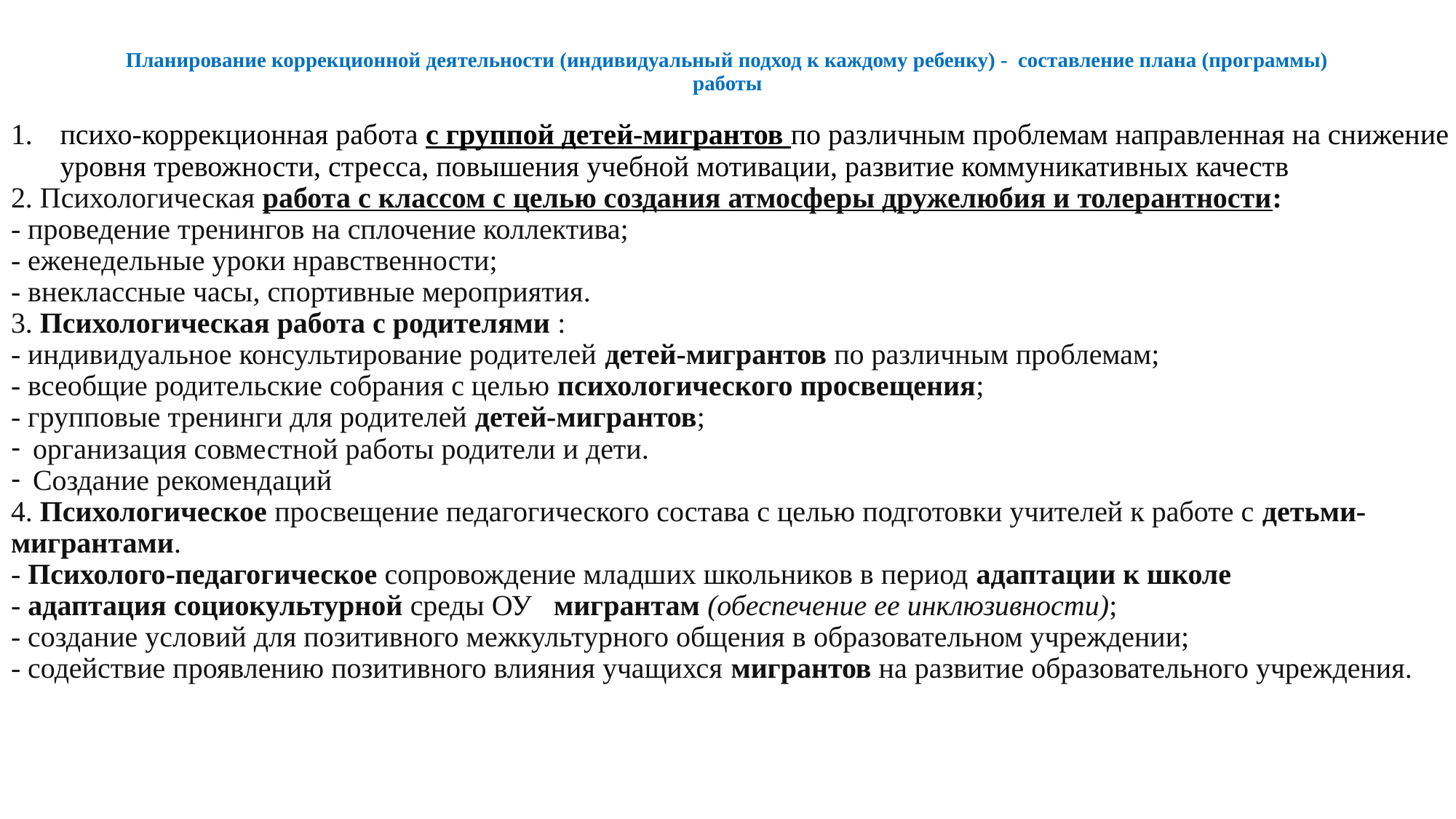

# Планирование коррекционной деятельности (индивидуальный подход к каждому ребенку) -  составление плана (программы) работы
психо-коррекционная работа с группой детей-мигрантов по различным проблемам направленная на снижение уровня тревожности, стресса, повышения учебной мотивации, развитие коммуникативных качеств
2. Психологическая работа с классом с целью создания атмосферы дружелюбия и толерантности:
- проведение тренингов на сплочение коллектива;
- еженедельные уроки нравственности;
- внеклассные часы, спортивные мероприятия.
3. Психологическая работа с родителями :
- индивидуальное консультирование родителей детей-мигрантов по различным проблемам;
- всеобщие родительские собрания с целью психологического просвещения;
- групповые тренинги для родителей детей-мигрантов;
организация совместной работы родители и дети.
Создание рекомендаций
4. Психологическое просвещение педагогического состава с целью подготовки учителей к работе с детьми-мигрантами.
- Психолого-педагогическое сопровождение младших школьников в период адаптации к школе
- адаптация социокультурной среды ОУ   мигрантам (обеспечение ее инклюзивности);
- создание условий для позитивного межкультурного общения в образовательном учреждении;
- содействие проявлению позитивного влияния учащихся мигрантов на развитие образовательного учреждения.